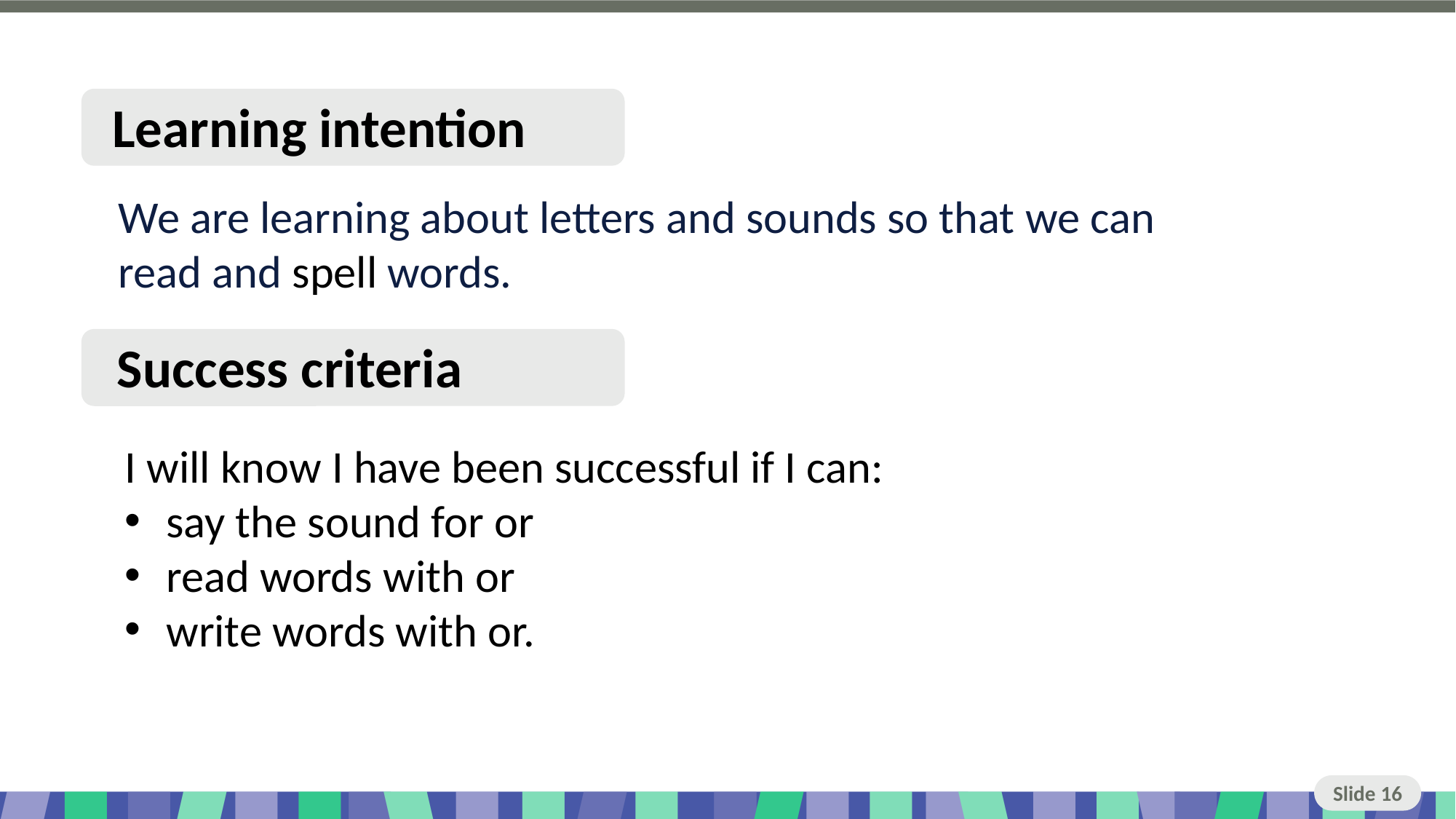

Slide 16 Learning intention and success criteria
I will know I have been successful if I can:
say the sound for or
read words with or
write words with or.